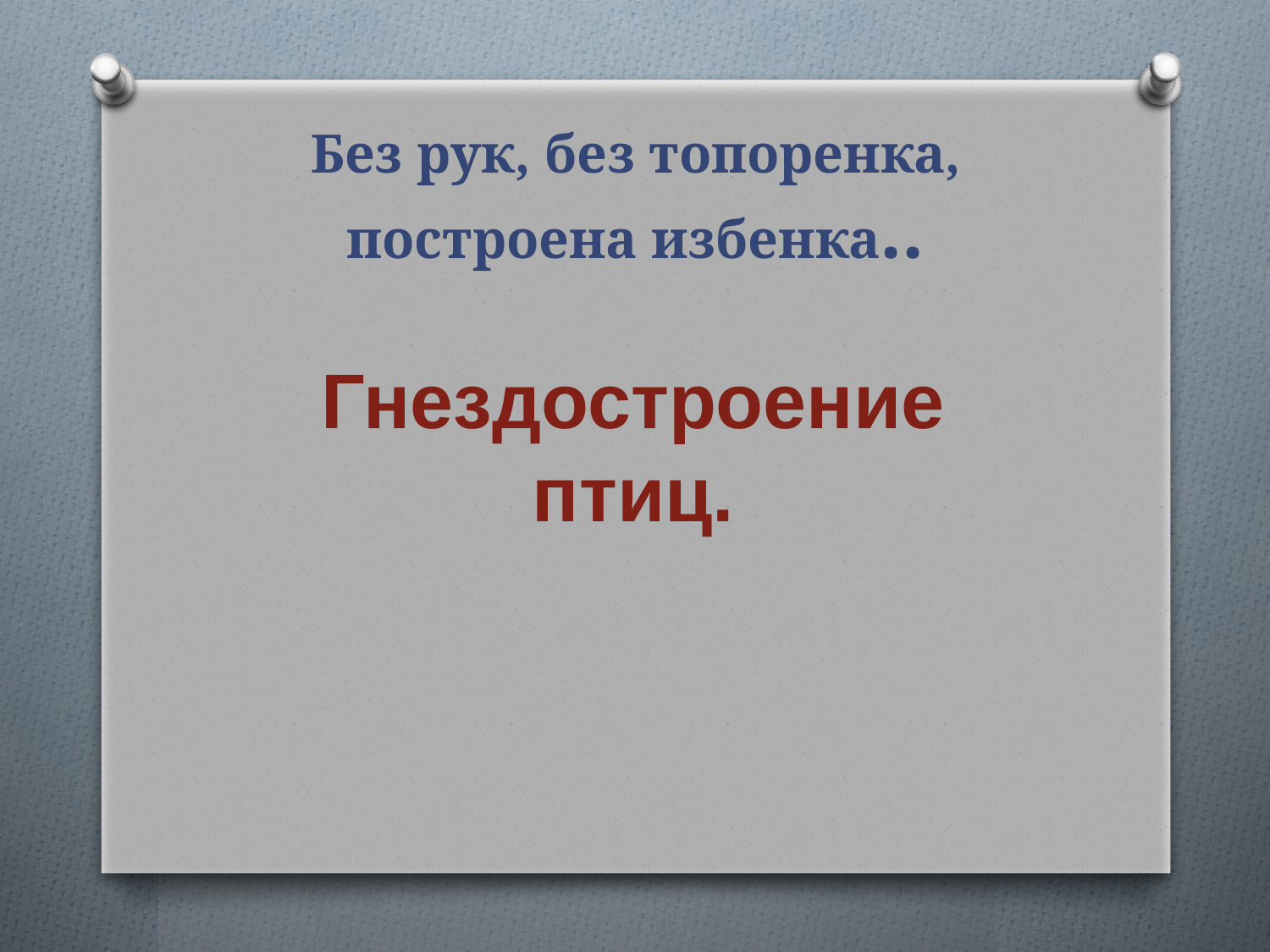

# Без рук, без топоренка, построена избенка..
                   Гнездостроение птиц.